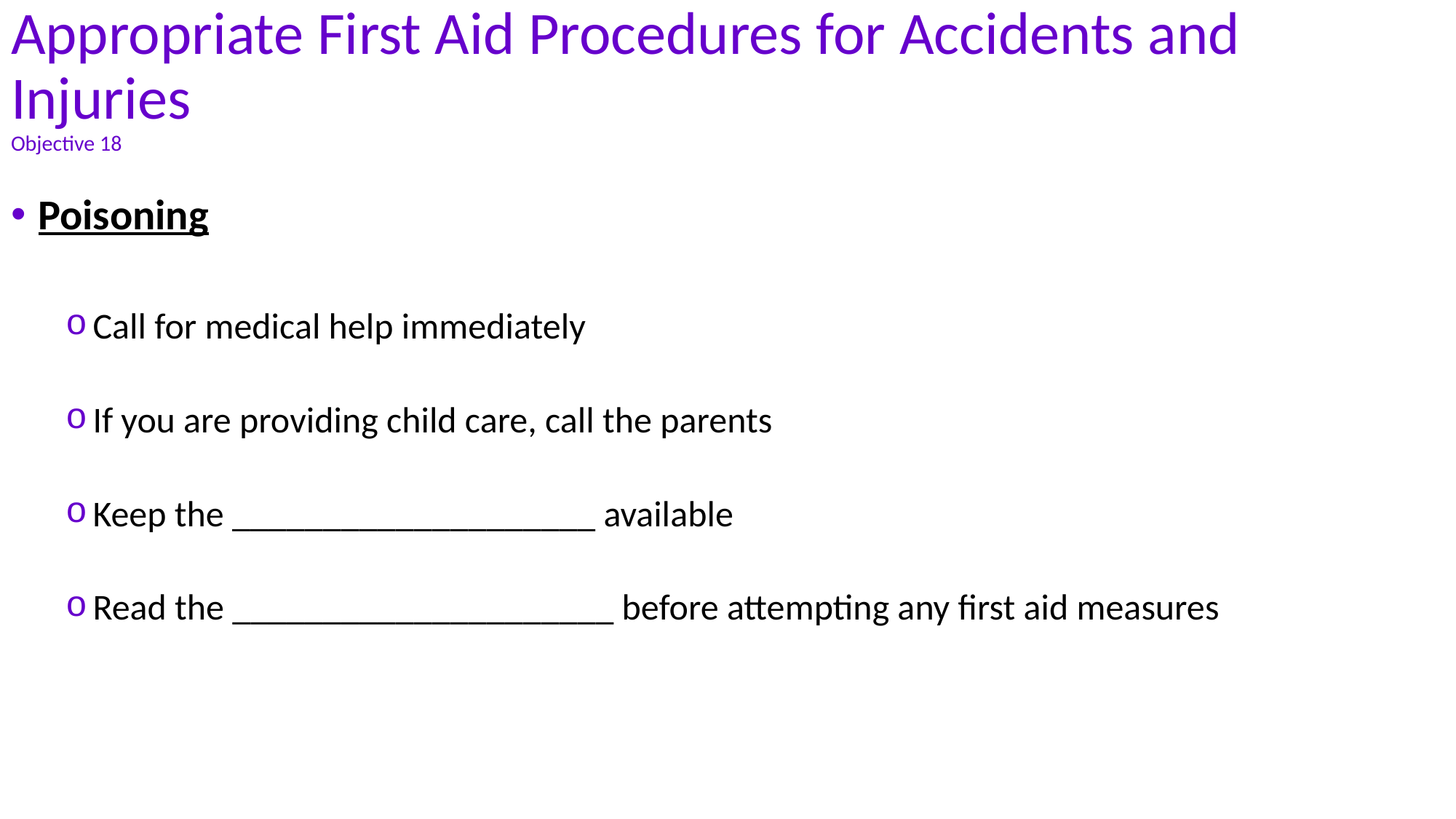

# Appropriate First Aid Procedures for Accidents and Injuries Objective 18
Poisoning

Call for medical help immediately

If you are providing child care, call the parents

Keep the ____________________ available

Read the _____________________ before attempting any first aid measures